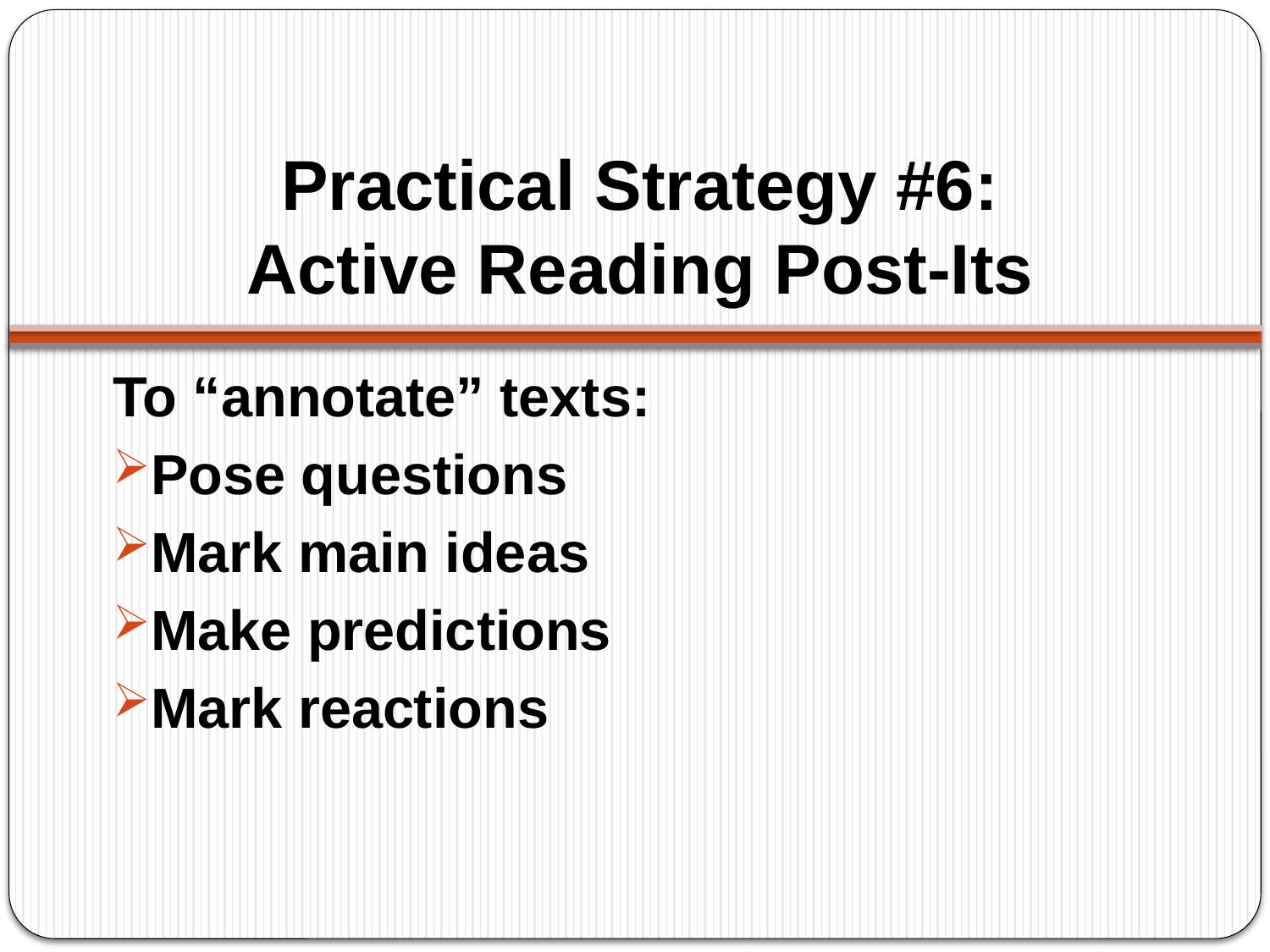

# Practical Strategy #6: Active Reading Post-Its
To “annotate” texts:
Pose questions
Mark main ideas
Make predictions
Mark reactions